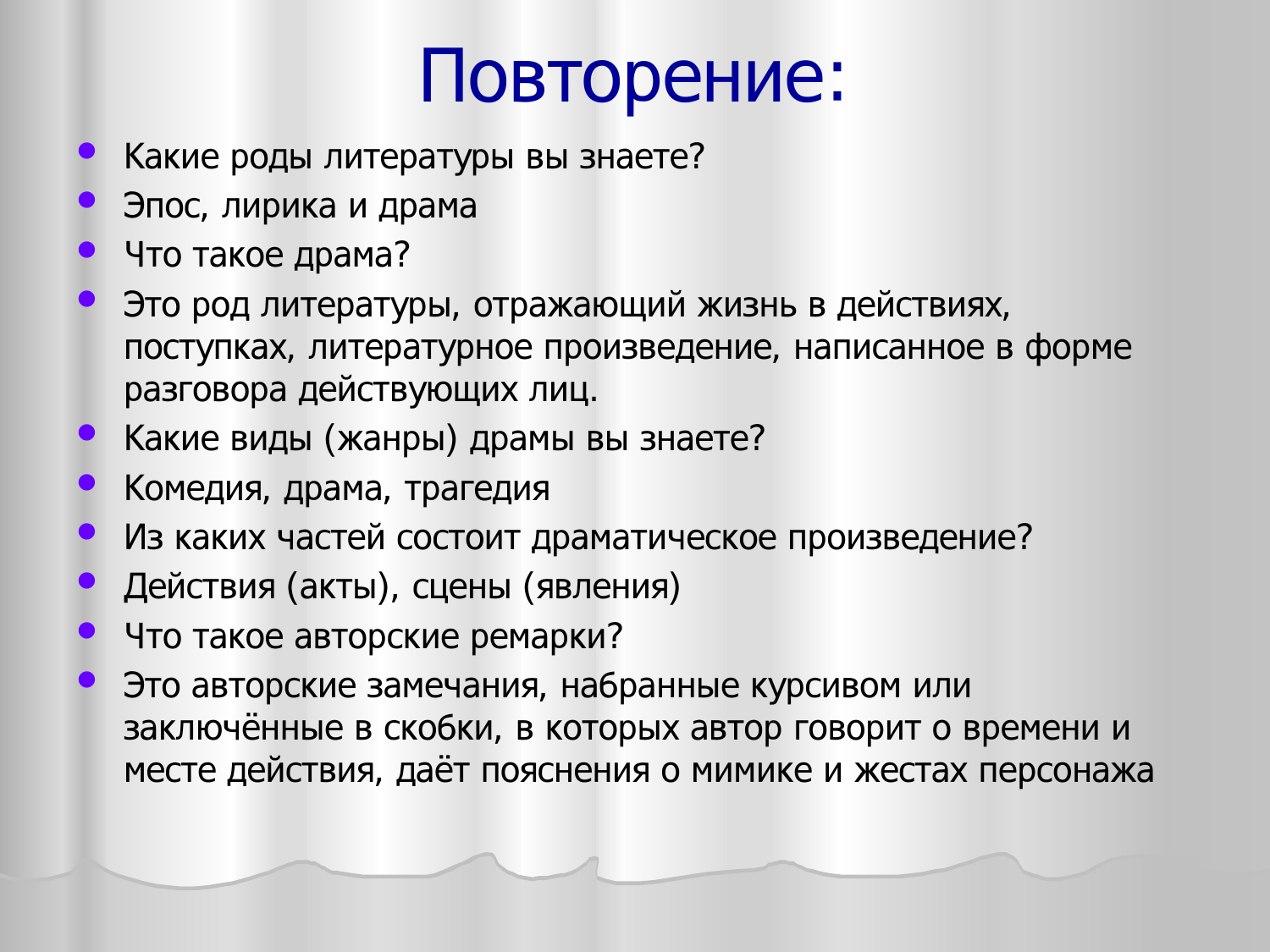

# Повторение:
Какие роды литературы вы знаете?
Эпос, лирика и драма
Что такое драма?
Это род литературы, отражающий жизнь в действиях, поступках, литературное произведение, написанное в форме разговора действующих лиц.
Какие виды (жанры) драмы вы знаете?
Комедия, драма, трагедия
Из каких частей состоит драматическое произведение?
Действия (акты), сцены (явления)
Что такое авторские ремарки?
Это авторские замечания, набранные курсивом или заключённые в скобки, в которых автор говорит о времени и месте действия, даёт пояснения о мимике и жестах персонажа